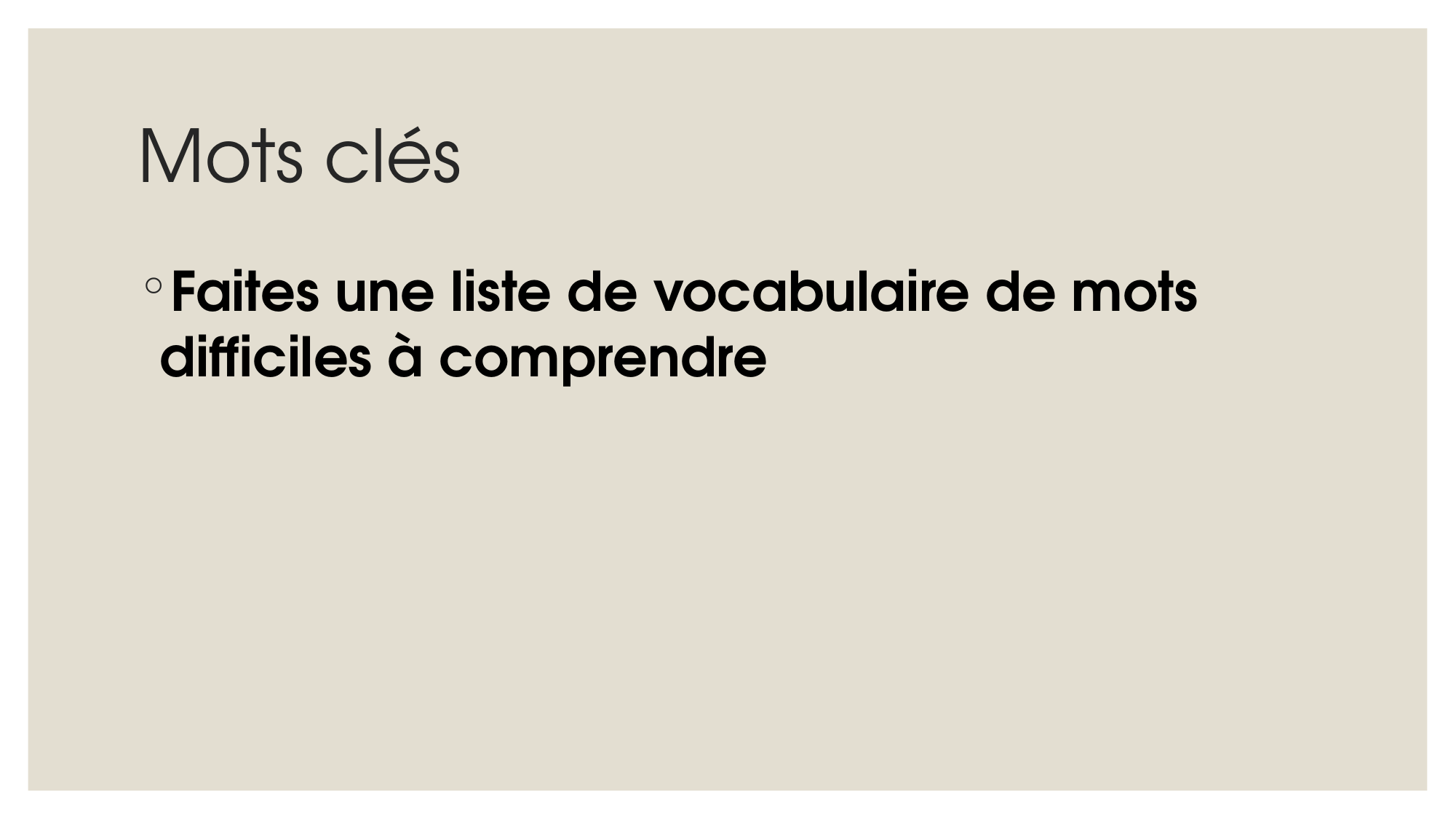

# Mots clés
Faites une liste de vocabulaire de mots difficiles à comprendre